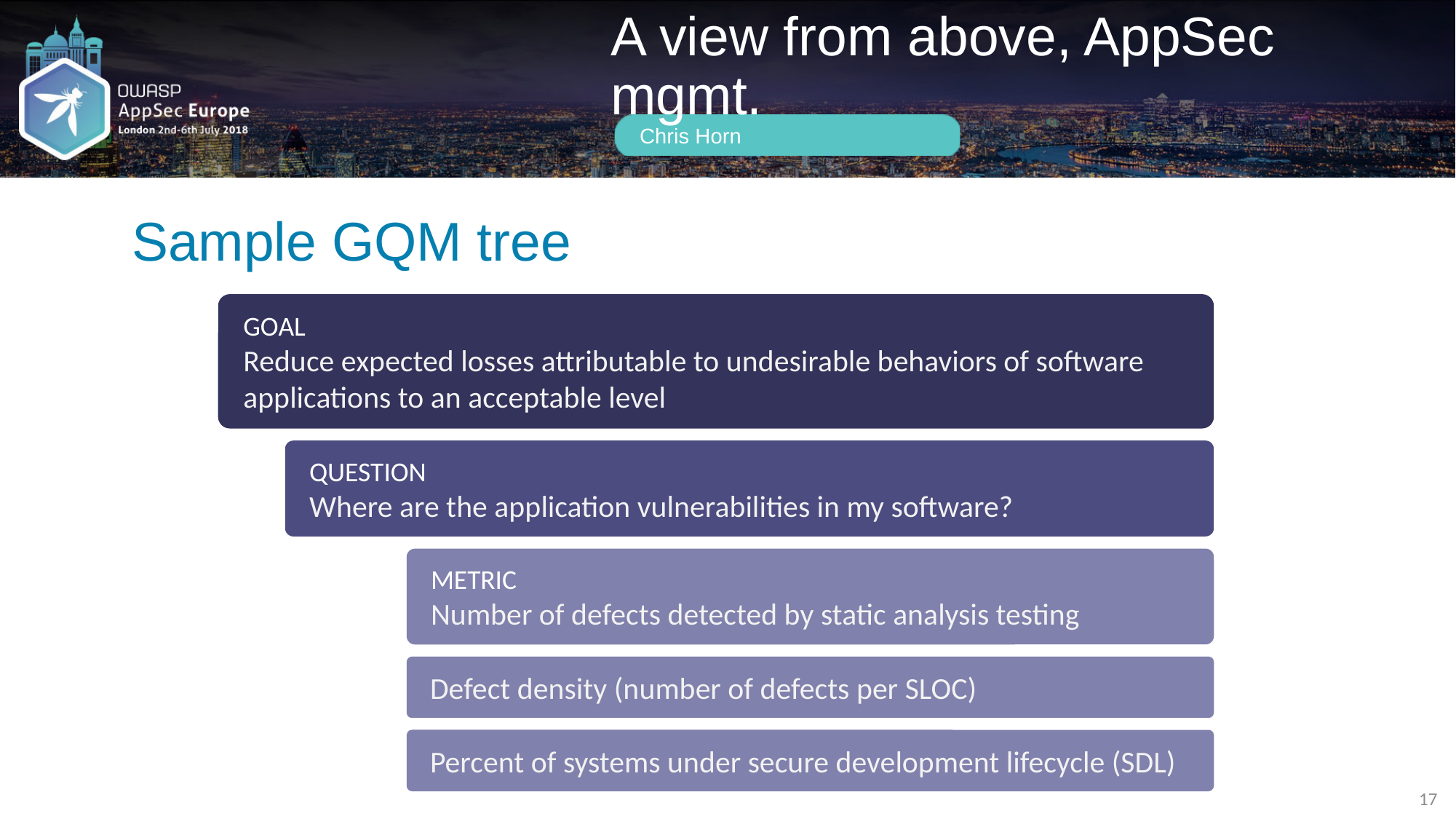

# Sample GQM tree
GOAL
Reduce expected losses attributable to undesirable behaviors of software applications to an acceptable level
QUESTION
Where are the application vulnerabilities in my software?
METRIC
Number of defects detected by static analysis testing
Defect density (number of defects per SLOC)
Percent of systems under secure development lifecycle (SDL)
17